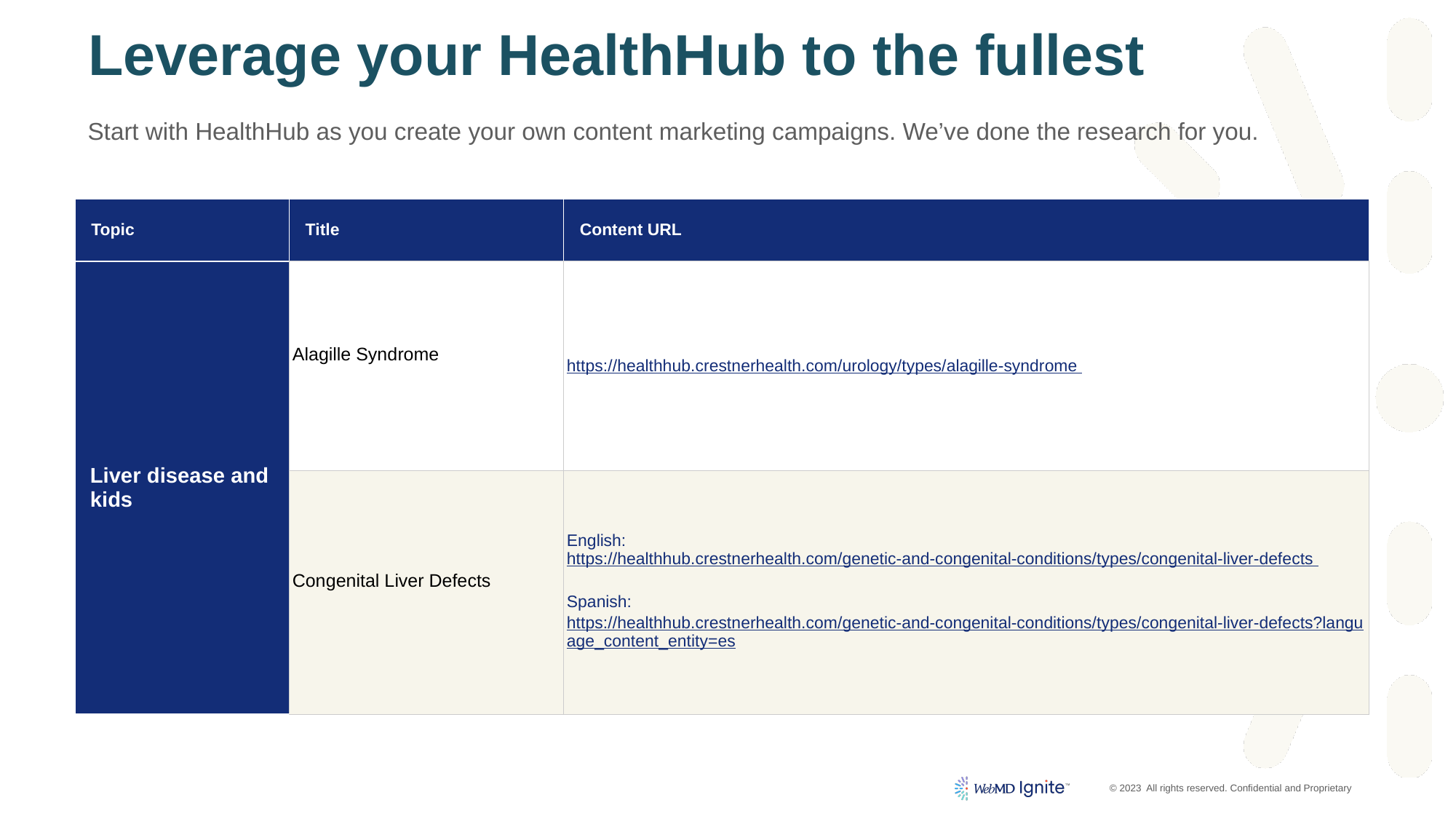

# Leverage your HealthHub to the fullest
Start with HealthHub as you create your own content marketing campaigns. We’ve done the research for you.
| Topic | Title | Content URL |
| --- | --- | --- |
| Liver disease and kids | Alagille Syndrome | https://healthhub.crestnerhealth.com/urology/types/alagille-syndrome |
|  | Congenital Liver Defects | English: https://healthhub.crestnerhealth.com/genetic-and-congenital-conditions/types/congenital-liver-defects Spanish: https://healthhub.crestnerhealth.com/genetic-and-congenital-conditions/types/congenital-liver-defects?language\_content\_entity=es |